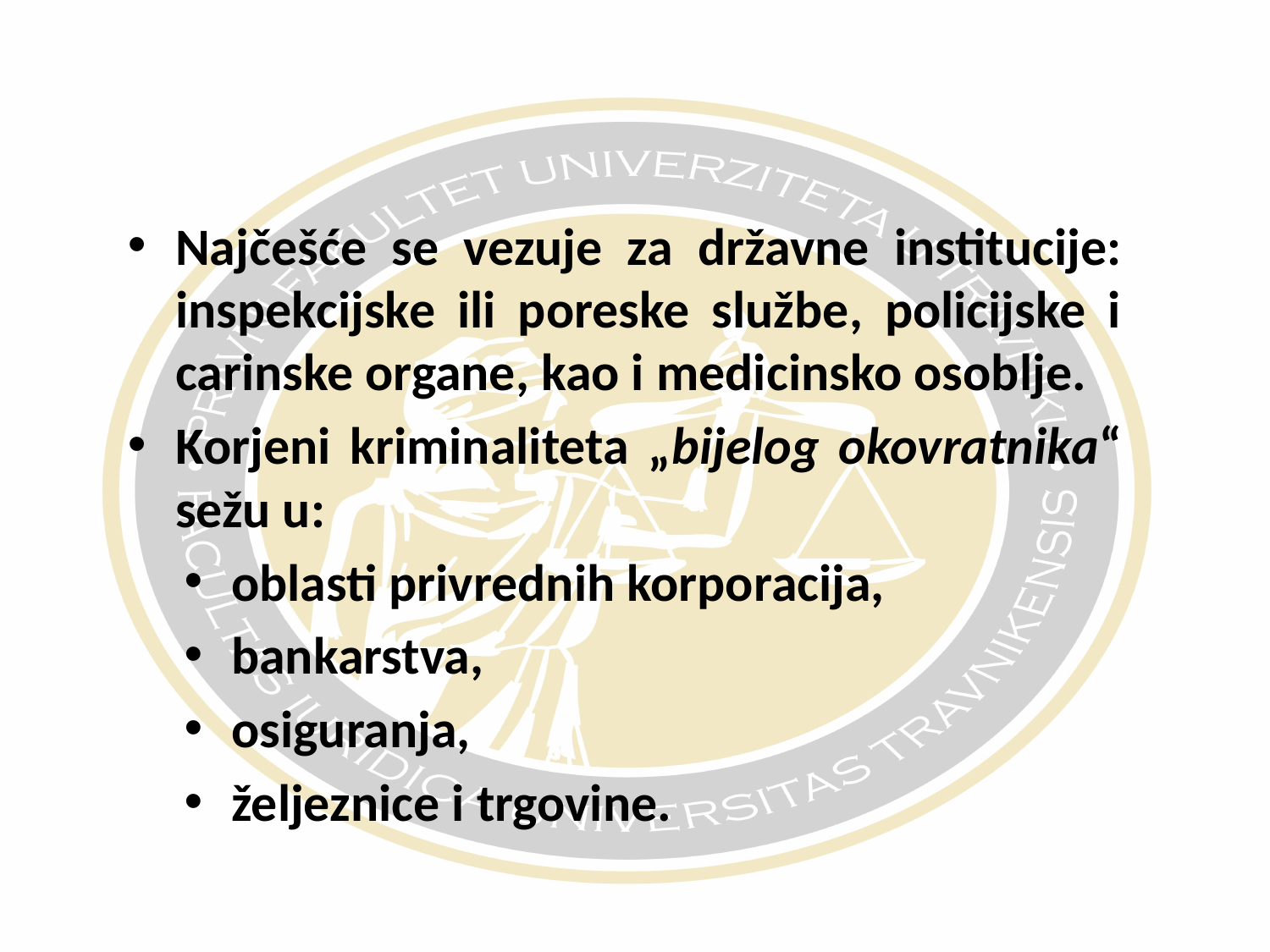

Najčešće se vezuje za državne institucije: inspekcijske ili poreske službe, policijske i carinske organe, kao i medicinsko osoblje.
Korjeni kriminaliteta „bijelog okovratnika“ sežu u:
oblasti privrednih korporacija,
bankarstva,
osiguranja,
željeznice i trgovine.